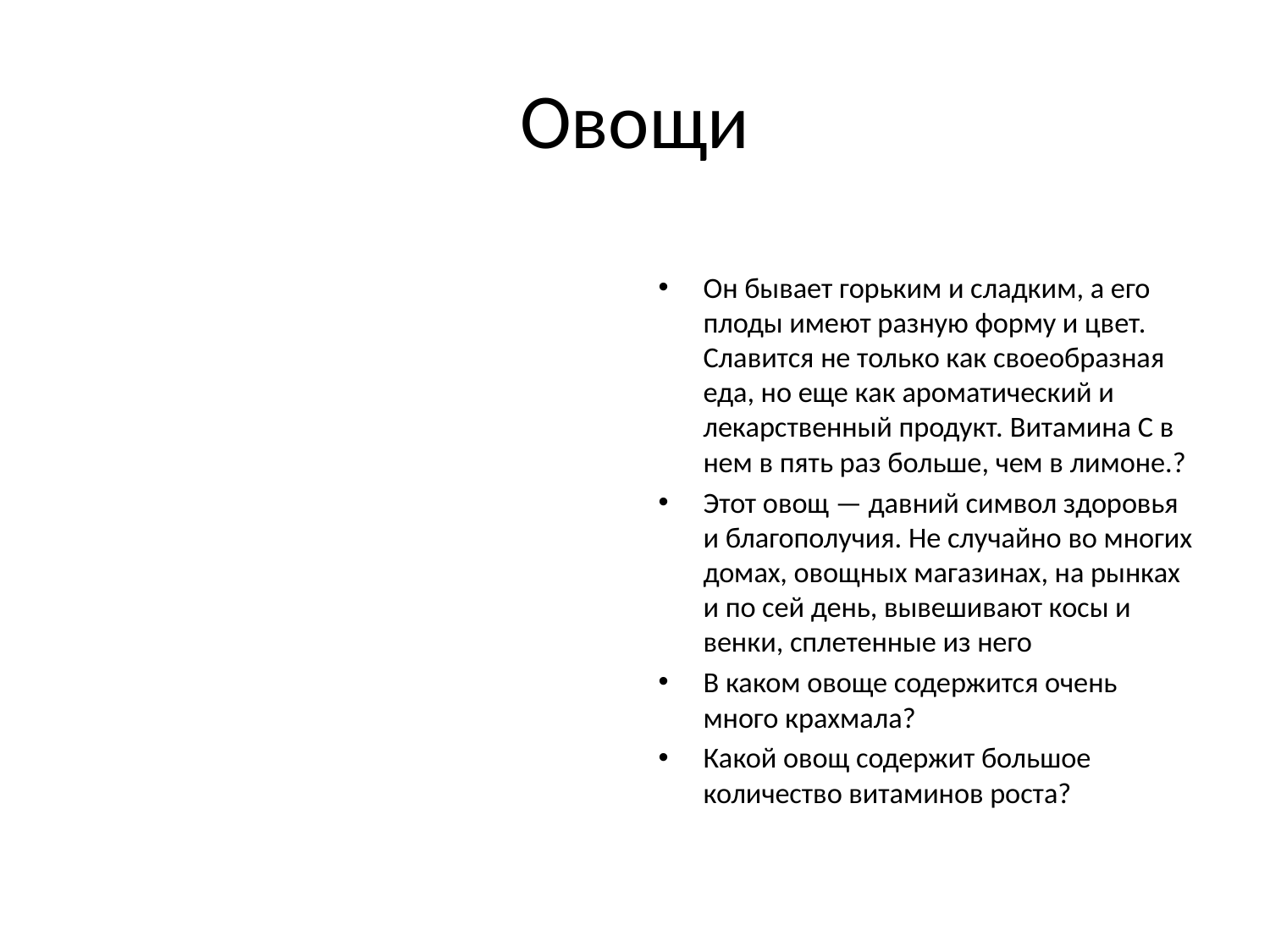

# Овощи

Он бывает горьким и сладким, а его плоды имеют разную форму и цвет. Славится не только как своеобразная еда, но еще как ароматический и лекарственный продукт. Витамина С в нем в пять раз больше, чем в лимоне.?
Этот овощ — давний символ здоровья и благополучия. Не случайно во многих домах, овощных магазинах, на рынках и по сей день, вывешивают косы и венки, сплетенные из него
В каком овоще содержится очень много крахмала?
Какой овощ содержит большое количество витаминов роста?